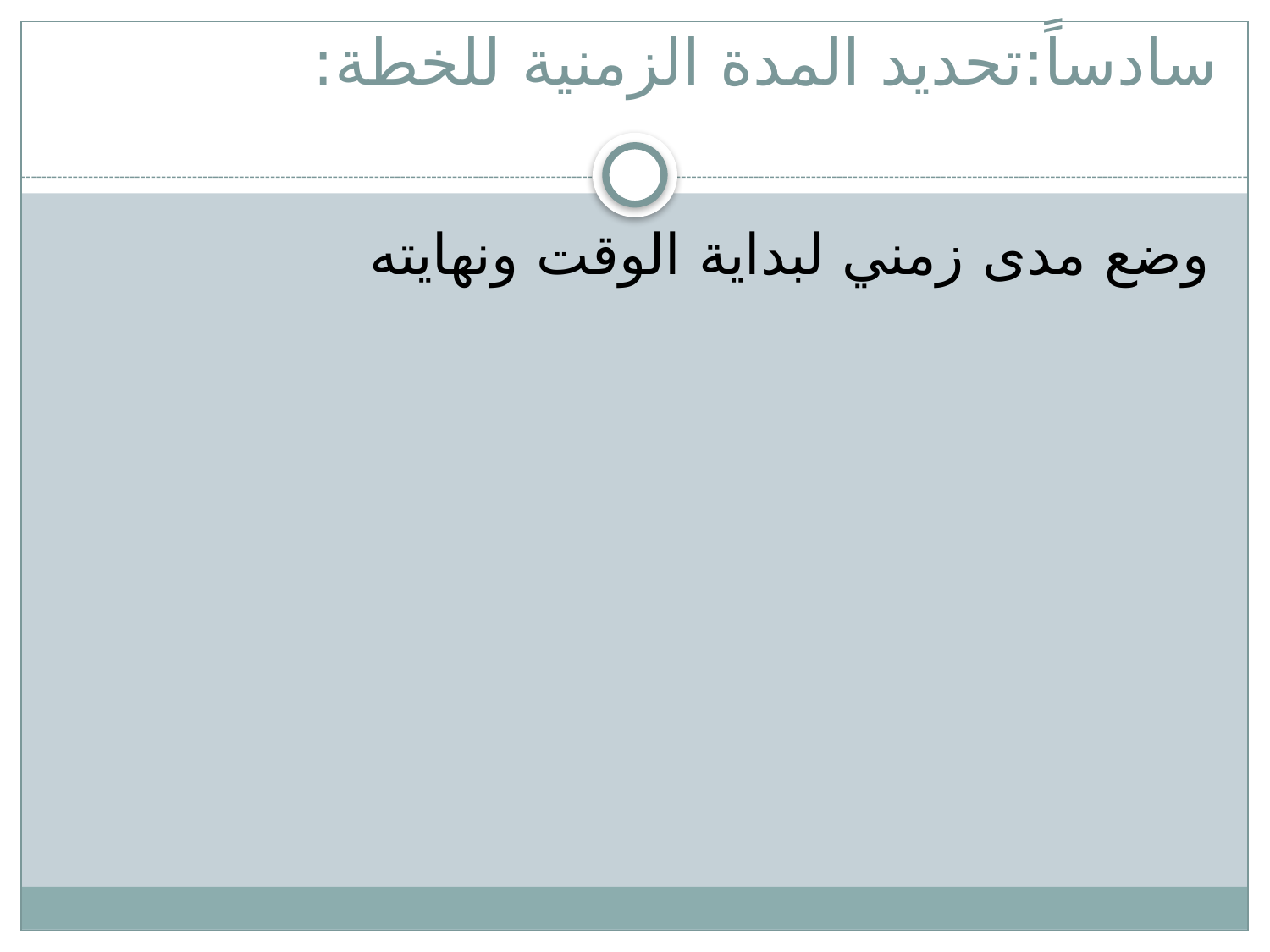

# سادساً:تحديد المدة الزمنية للخطة:
وضع مدى زمني لبداية الوقت ونهايته